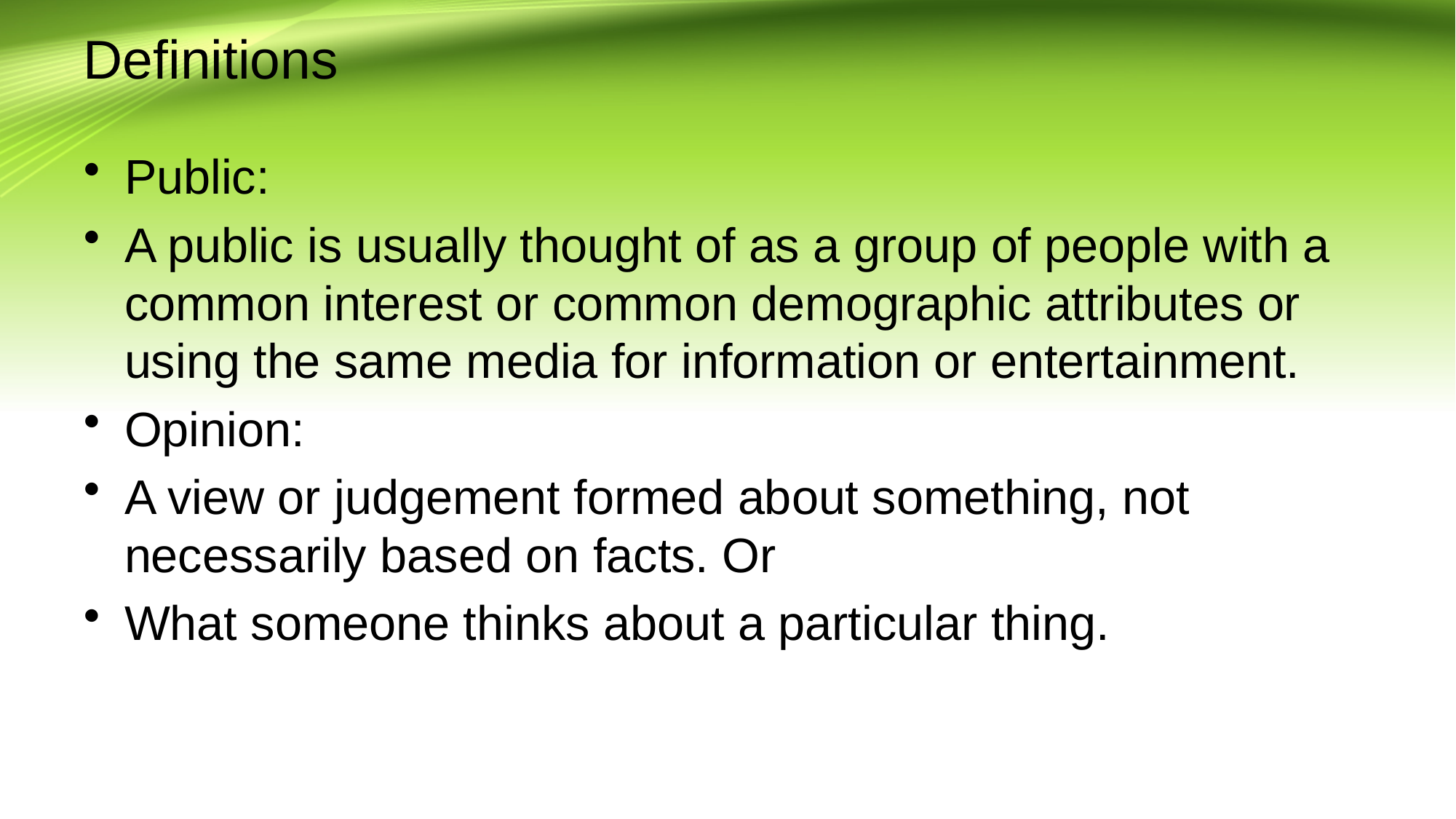

# Definitions
Public:
A public is usually thought of as a group of people with a common interest or common demographic attributes or using the same media for information or entertainment.
Opinion:
A view or judgement formed about something, not necessarily based on facts. Or
What someone thinks about a particular thing.